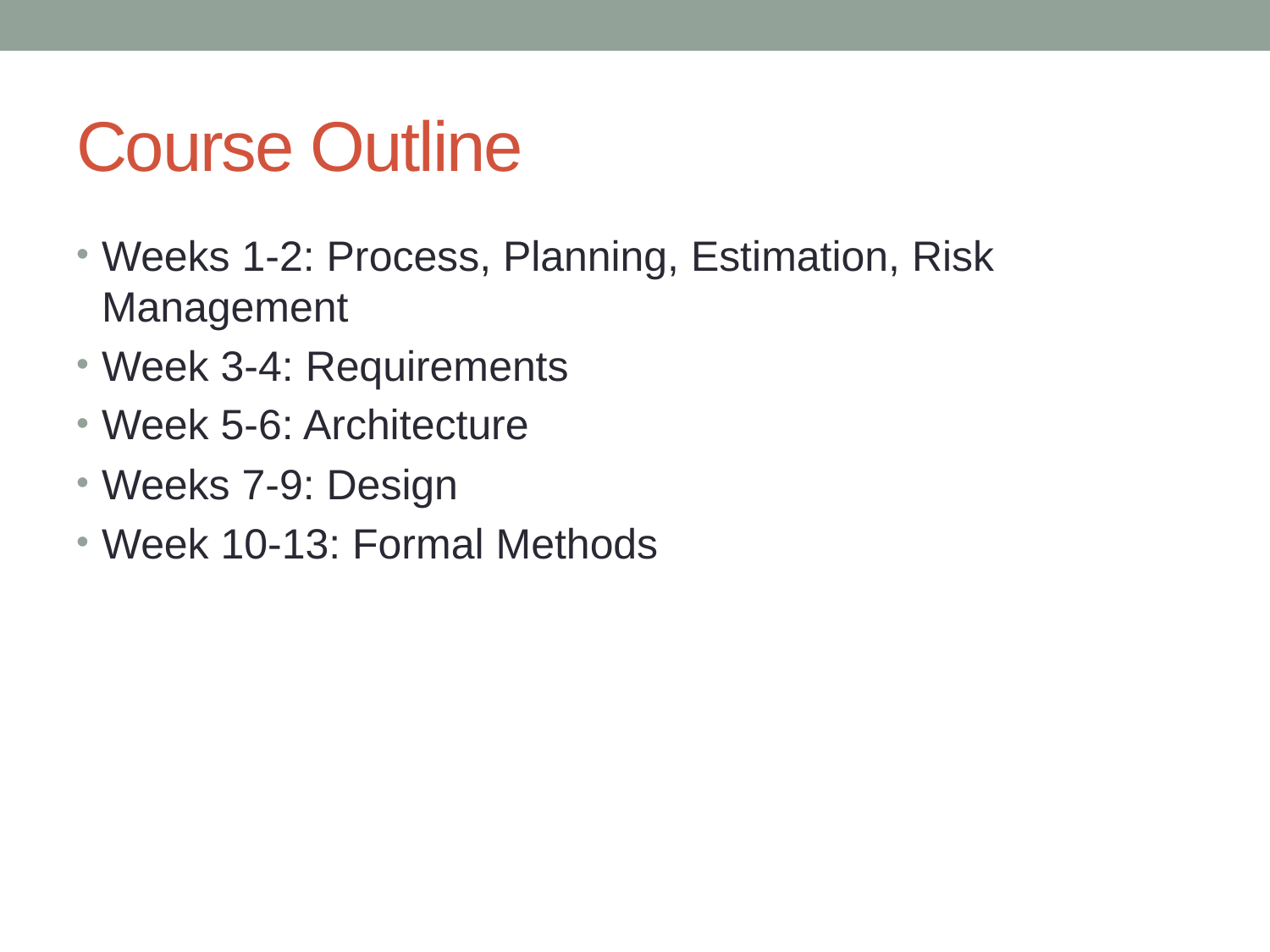

# Course Outline
Weeks 1-2: Process, Planning, Estimation, Risk Management
Week 3-4: Requirements
Week 5-6: Architecture
Weeks 7-9: Design
Week 10-13: Formal Methods